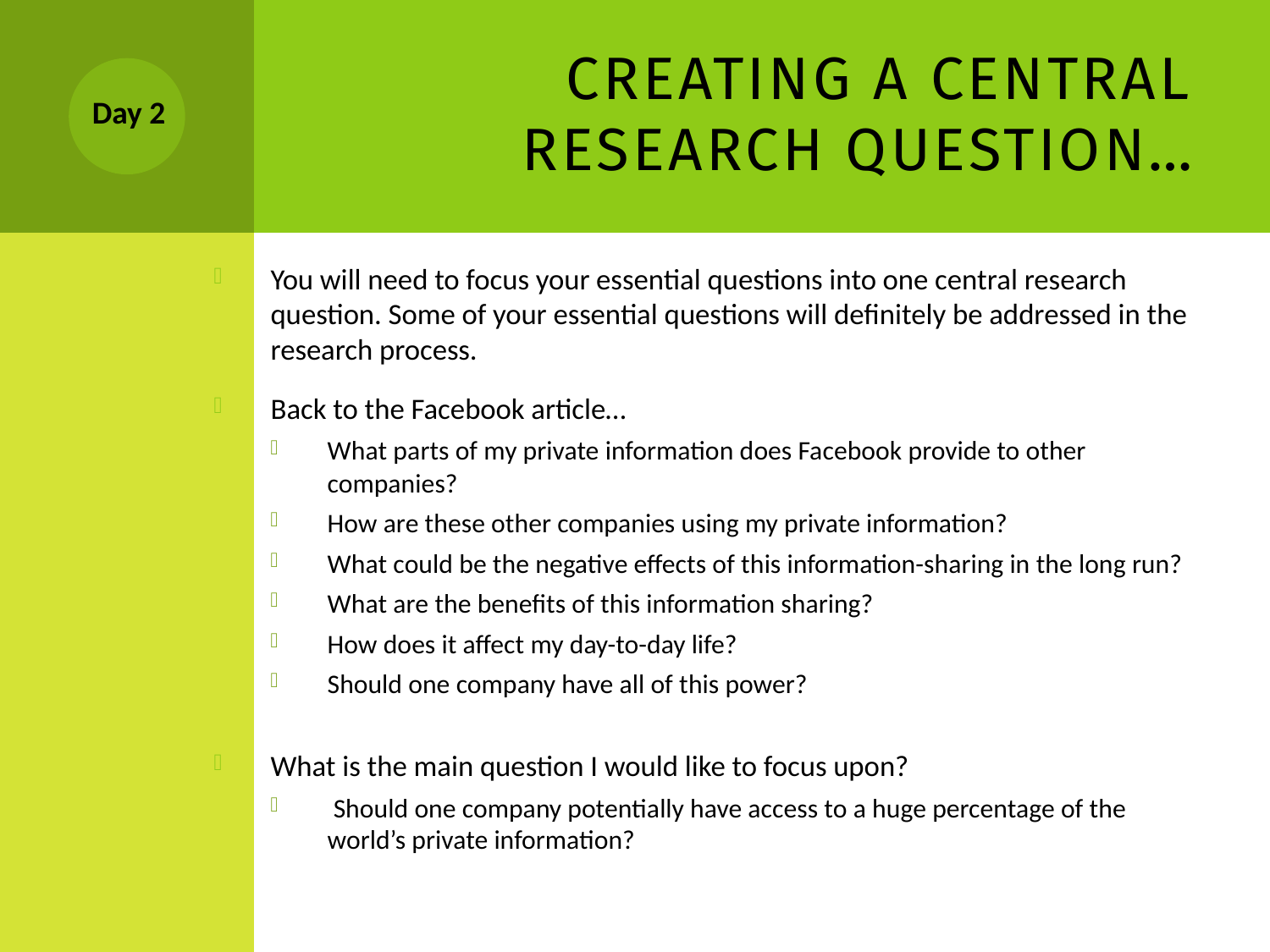

# Creating a central research question…
  Day 2
You will need to focus your essential questions into one central research question. Some of your essential questions will definitely be addressed in the research process.
Back to the Facebook article…
What parts of my private information does Facebook provide to other companies?
How are these other companies using my private information?
What could be the negative effects of this information-sharing in the long run?
What are the benefits of this information sharing?
How does it affect my day-to-day life?
Should one company have all of this power?

What is the main question I would like to focus upon?
 Should one company potentially have access to a huge percentage of the world’s private information?